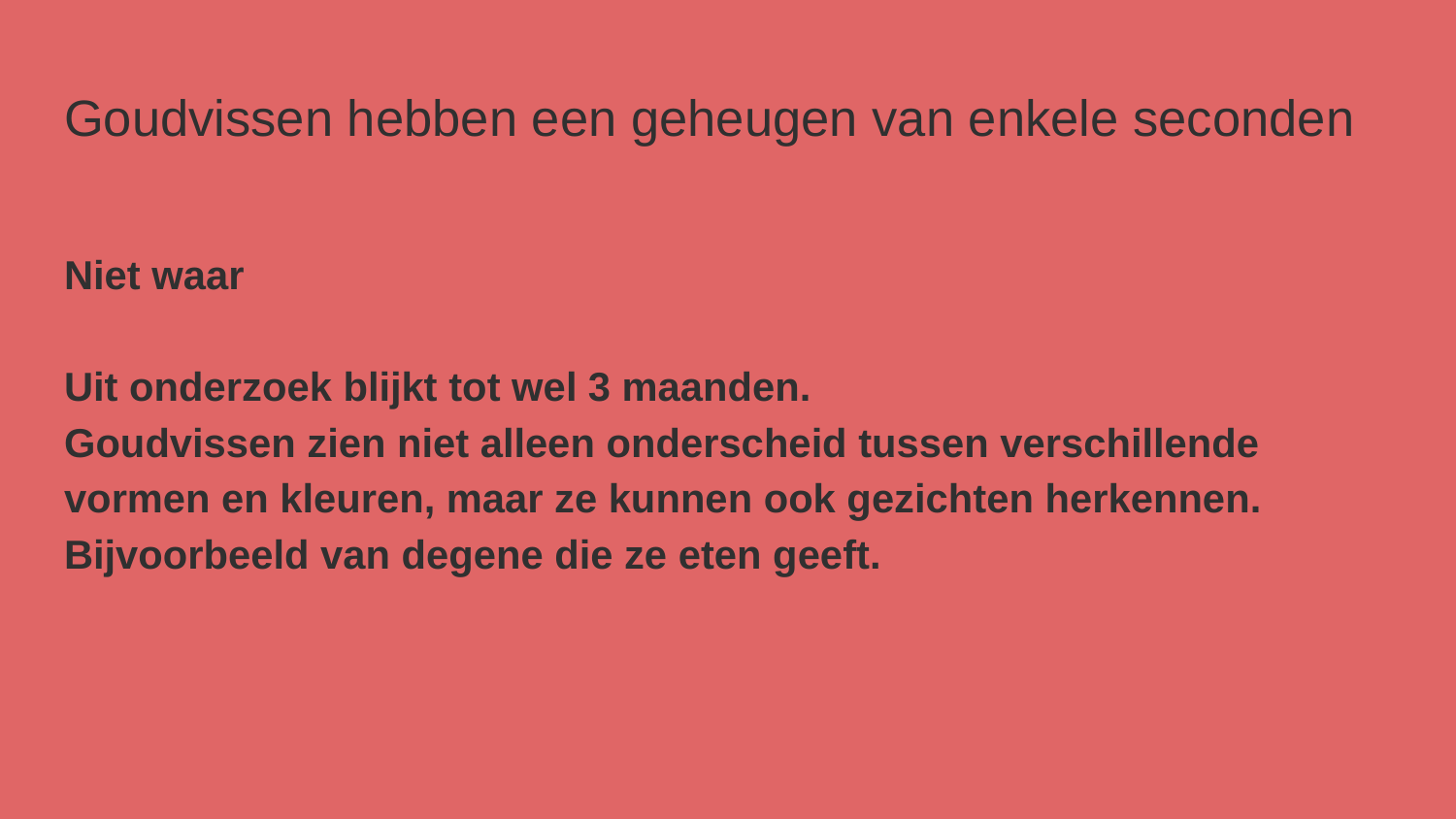

# Goudvissen hebben een geheugen van enkele seconden

Niet waar

Uit onderzoek blijkt tot wel 3 maanden.
Goudvissen zien niet alleen onderscheid tussen verschillende vormen en kleuren, maar ze kunnen ook gezichten herkennen.
Bijvoorbeeld van degene die ze eten geeft.